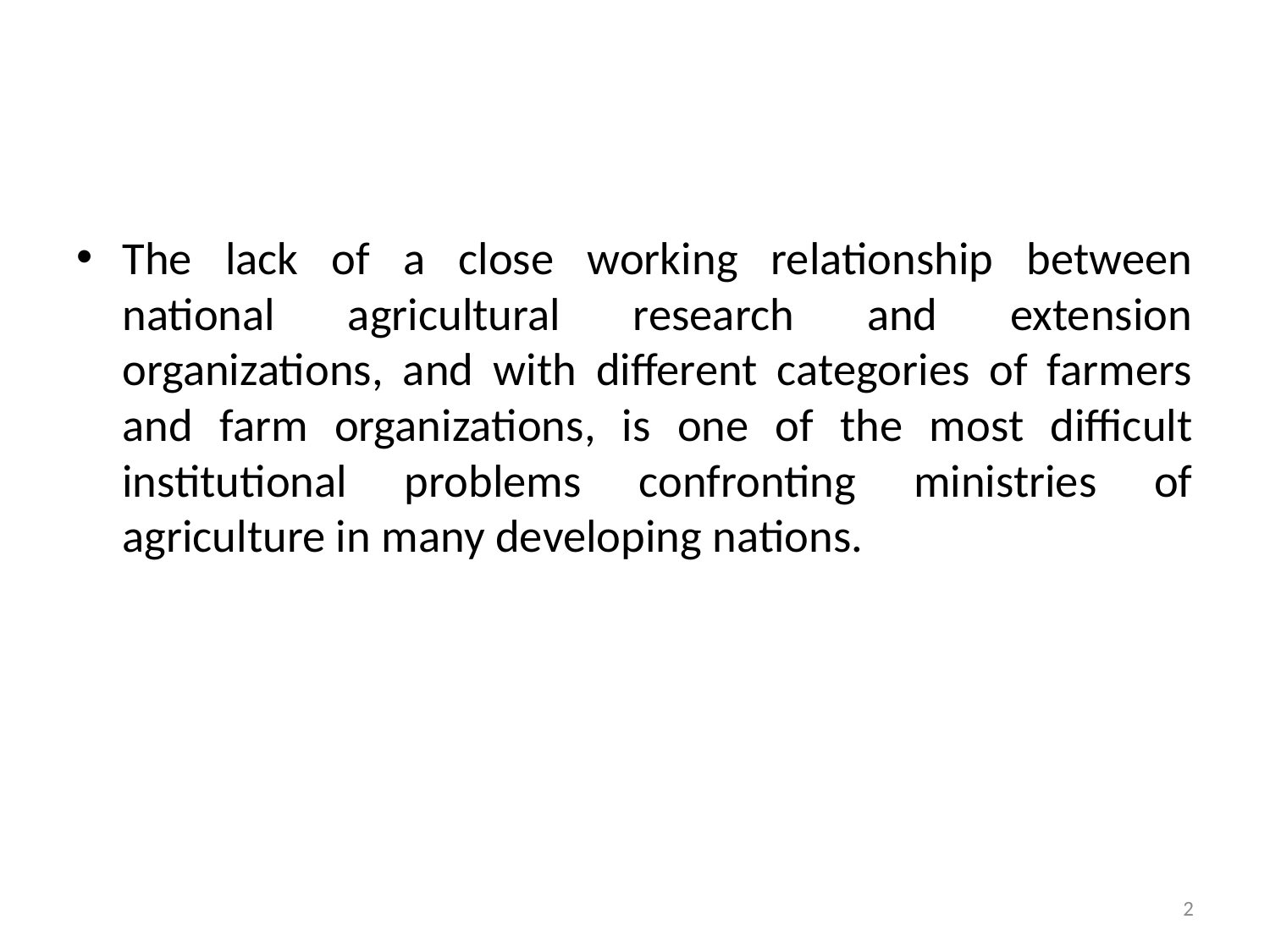

#
The lack of a close working relationship between national agricultural research and extension organizations, and with different categories of farmers and farm organizations, is one of the most difficult institutional problems confronting ministries of agriculture in many developing nations.

2